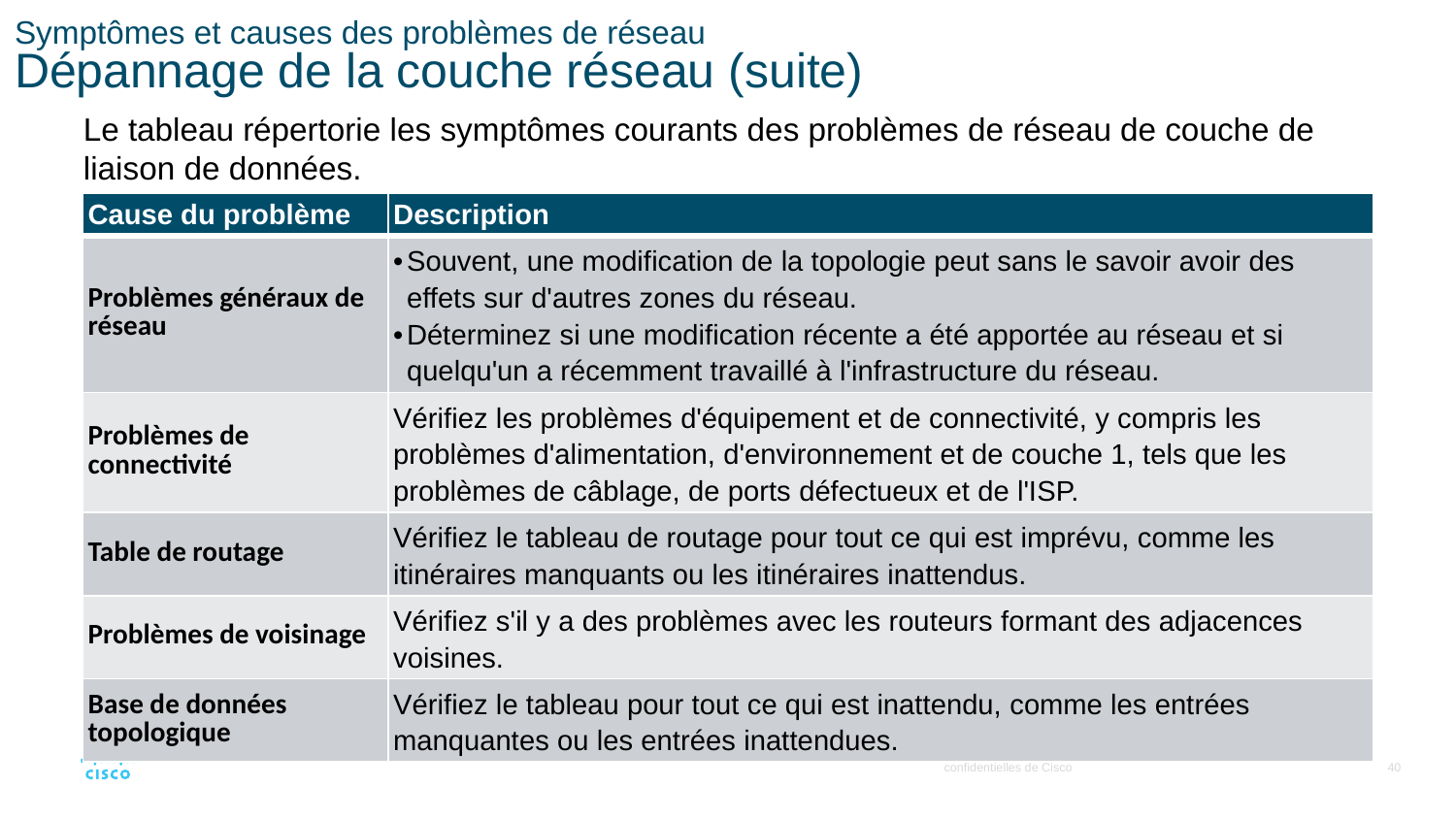

# Symptômes et causes des problèmes de réseau Dépannage de la couche réseau (suite)
Le tableau répertorie les symptômes courants des problèmes de réseau de couche de liaison de données.

| Cause du problème | Description |
| --- | --- |
| Problèmes généraux de réseau | Souvent, une modification de la topologie peut sans le savoir avoir des effets sur d'autres zones du réseau. Déterminez si une modification récente a été apportée au réseau et si quelqu'un a récemment travaillé à l'infrastructure du réseau. |
| Problèmes de connectivité | Vérifiez les problèmes d'équipement et de connectivité, y compris les problèmes d'alimentation, d'environnement et de couche 1, tels que les problèmes de câblage, de ports défectueux et de l'ISP. |
| Table de routage | Vérifiez le tableau de routage pour tout ce qui est imprévu, comme les itinéraires manquants ou les itinéraires inattendus. |
| Problèmes de voisinage | Vérifiez s'il y a des problèmes avec les routeurs formant des adjacences voisines. |
| Base de données topologique | Vérifiez le tableau pour tout ce qui est inattendu, comme les entrées manquantes ou les entrées inattendues. |